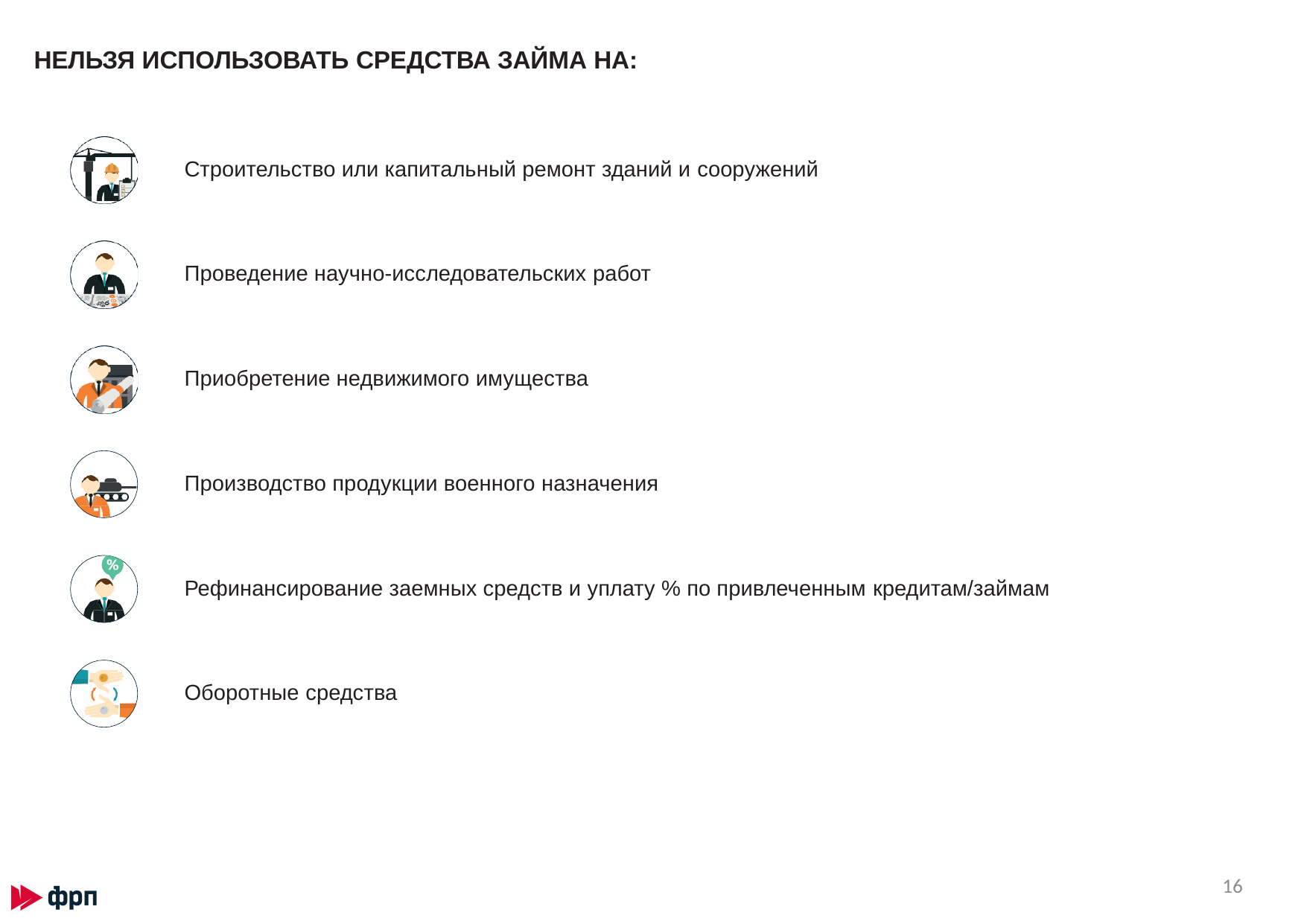

НЕЛЬЗЯ ИСПОЛЬЗОВАТЬ СРЕДСТВА ЗАЙМА НА:

Строительство или капитальный ремонт зданий и сооружений

Проведение научно-исследовательских работ

Приобретение недвижимого имущества

Производство продукции военного назначения

Рефинансирование заемных средств и уплату % по привлеченным кредитам/займам

₱
Оборотные средства

₱

16